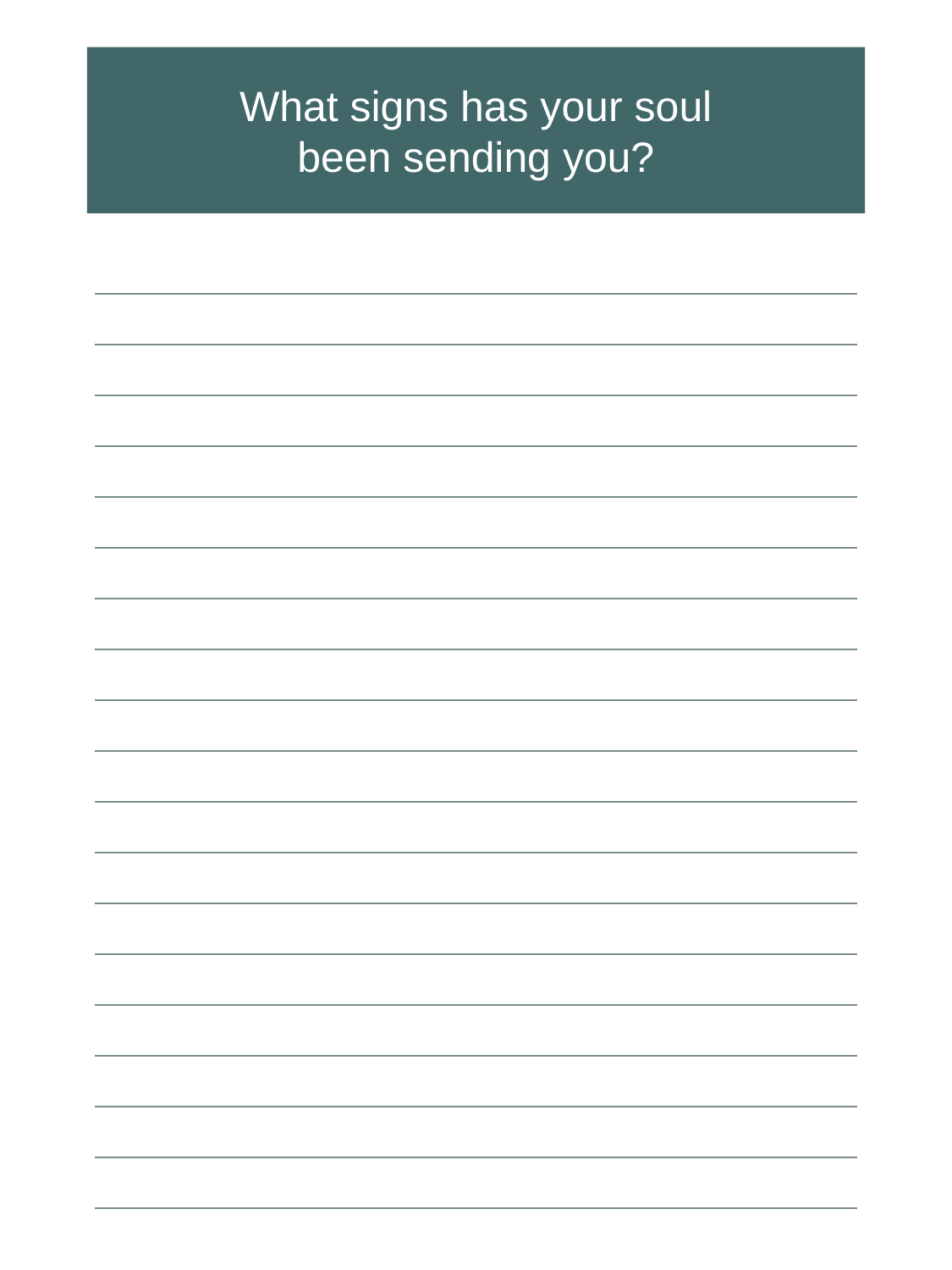

What signs has your soul been sending you?
|  |
| --- |
|  |
|  |
|  |
|  |
|  |
|  |
|  |
|  |
|  |
|  |
|  |
|  |
|  |
|  |
|  |
|  |
|  |